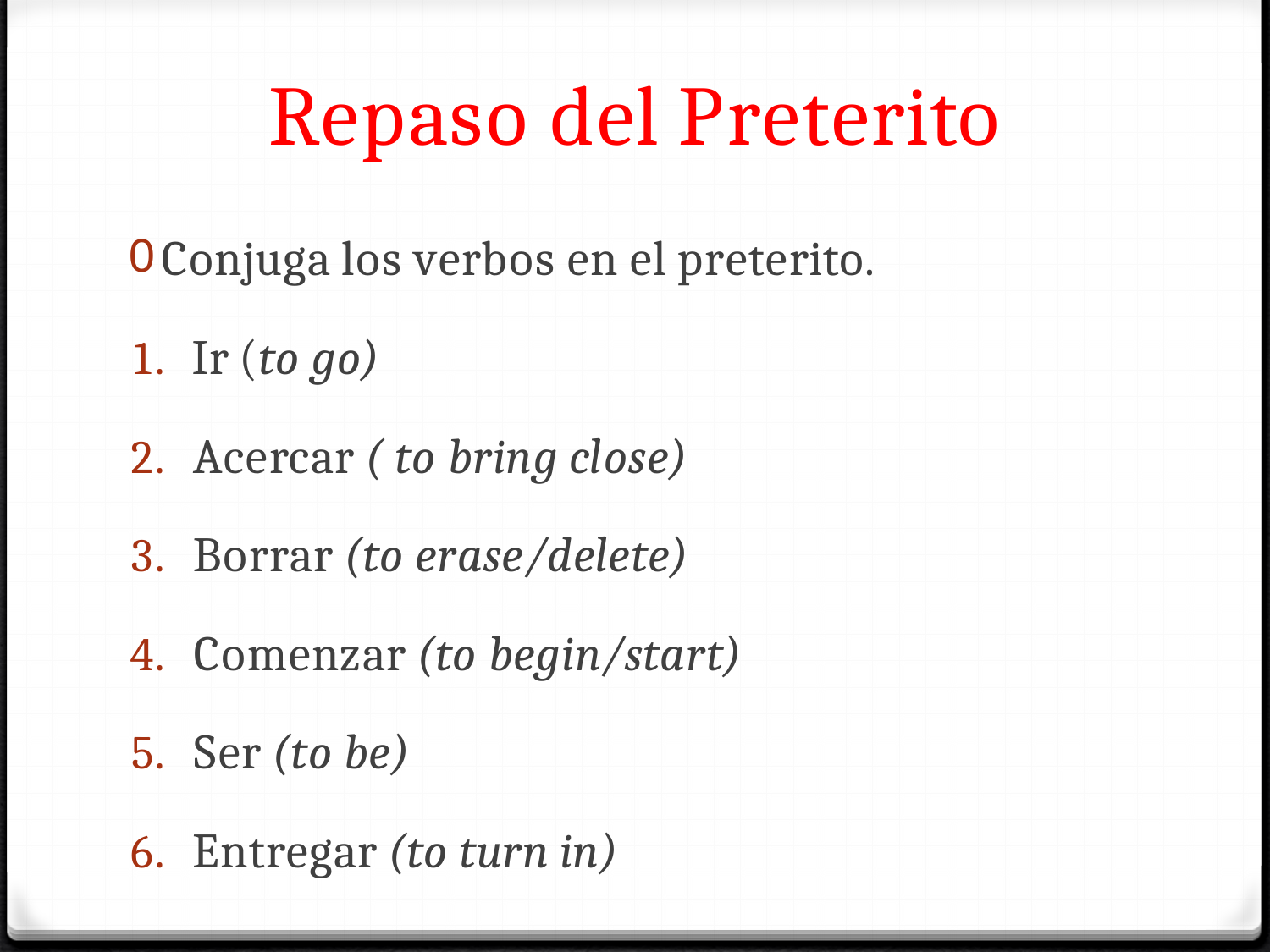

# Repaso del Preterito
Conjuga los verbos en el preterito.
Ir (to go)
Acercar ( to bring close)
Borrar (to erase/delete)
Comenzar (to begin/start)
Ser (to be)
Entregar (to turn in)